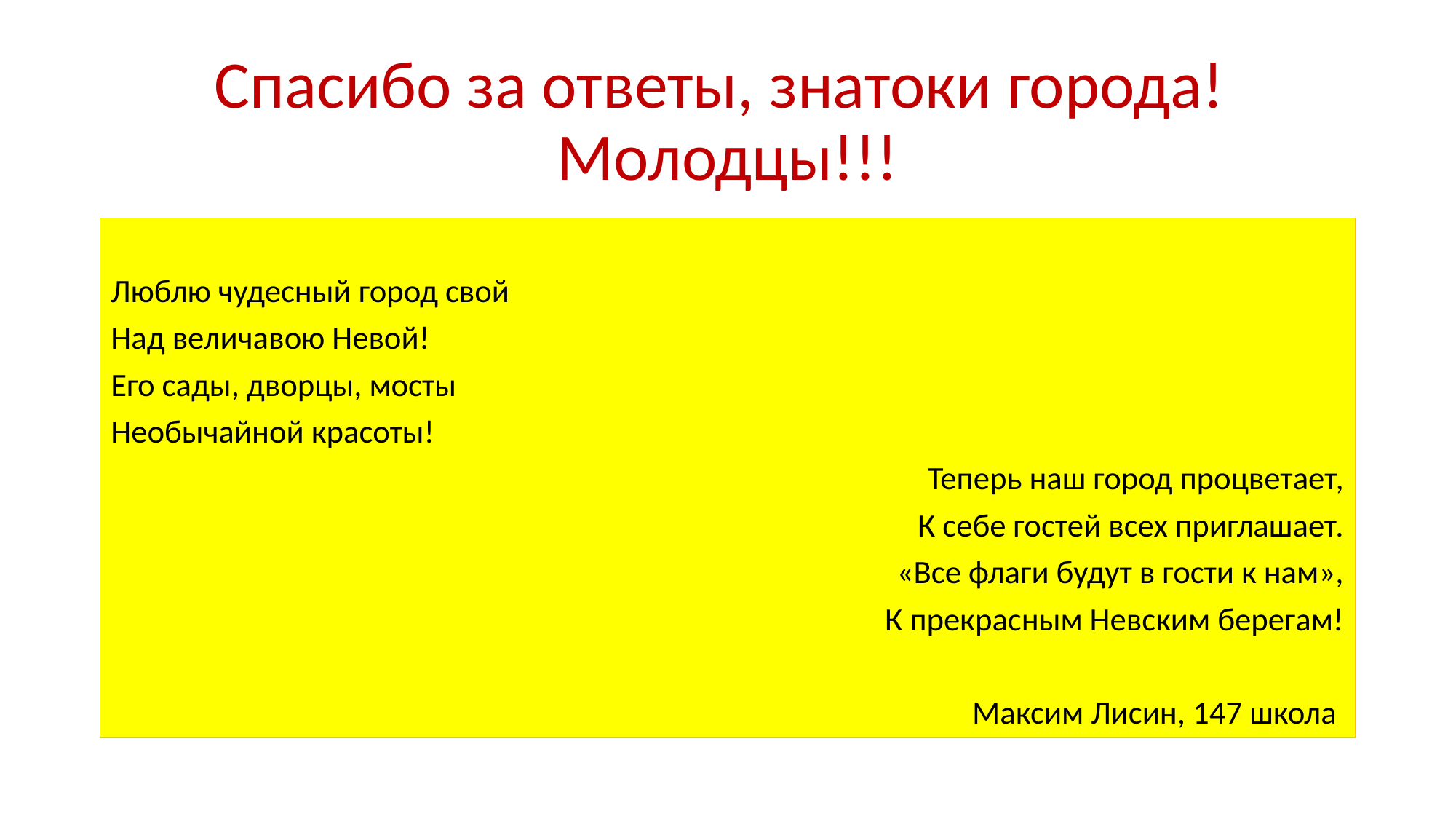

# Спасибо за ответы, знатоки города!  Молодцы!!!

Люблю чудесный город свой
Над величавою Невой!
Его сады, дворцы, мосты
Необычайной красоты!
Теперь наш город процветает,
К себе гостей всех приглашает.
«Все флаги будут в гости к нам»,
К прекрасным Невским берегам!

Максим Лисин, 147 школа